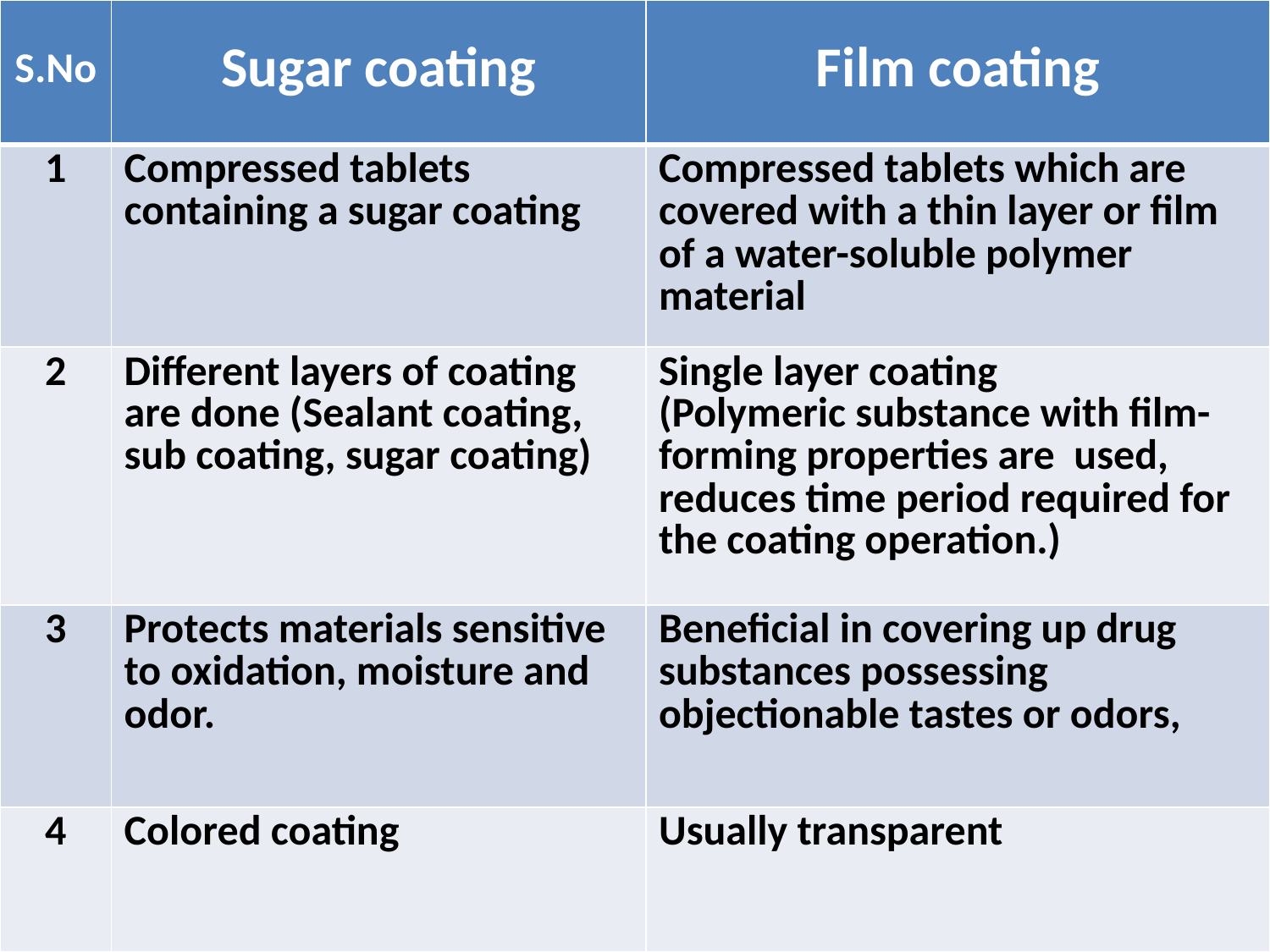

| S.No | Sugar coating | Film coating |
| --- | --- | --- |
| 1 | Compressed tablets containing a sugar coating | Compressed tablets which are covered with a thin layer or film of a water-soluble polymer material |
| 2 | Different layers of coating are done (Sealant coating, sub coating, sugar coating) | Single layer coating (Polymeric substance with film-forming properties are used, reduces time period required for the coating operation.) |
| 3 | Protects materials sensitive to oxidation, moisture and odor. | Beneficial in covering up drug substances possessing objectionable tastes or odors, |
| 4 | Colored coating | Usually transparent |